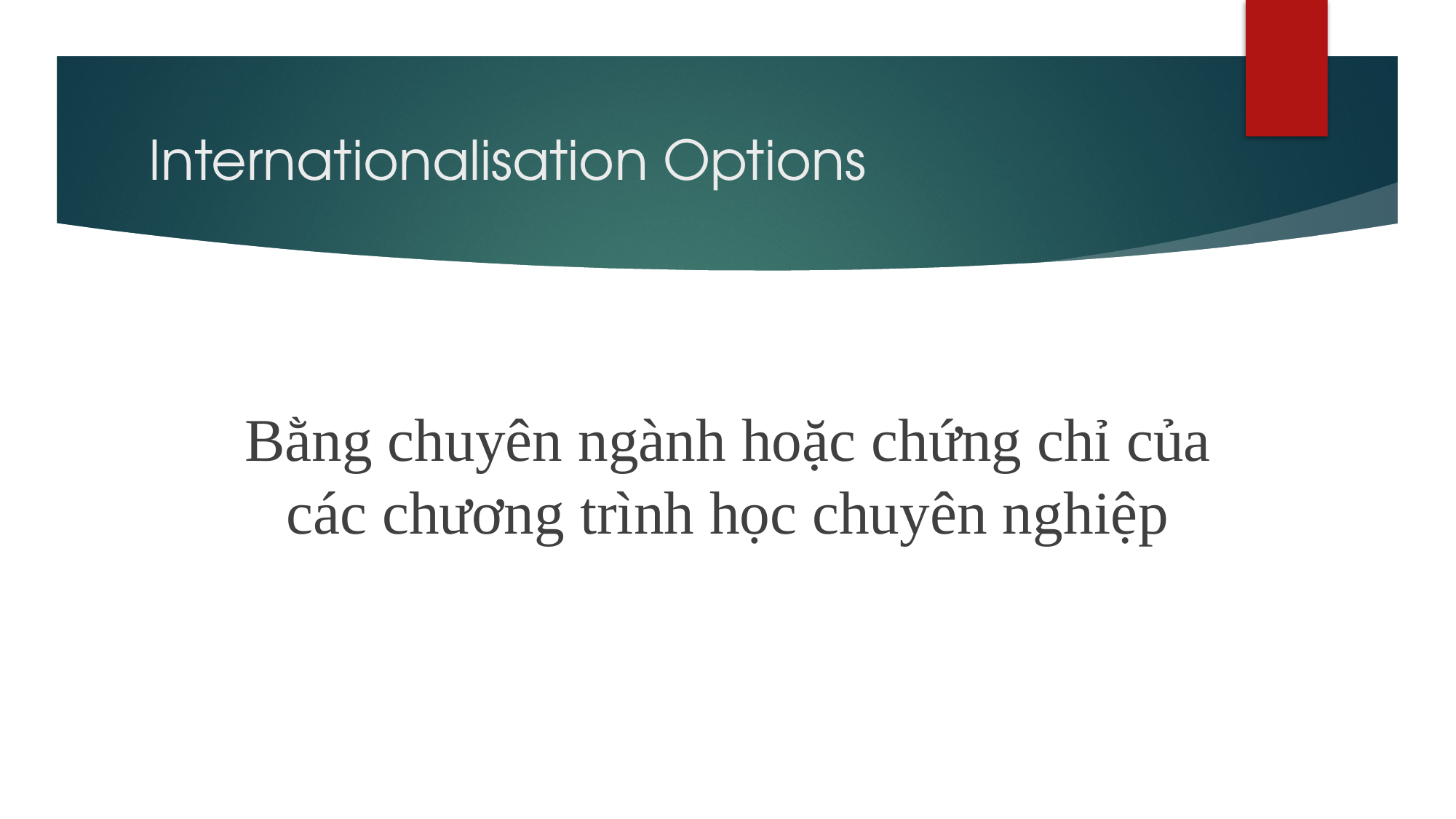

# Internationalisation Options
Bằng chuyên ngành hoặc chứng chỉ của các chương trình học chuyên nghiệp